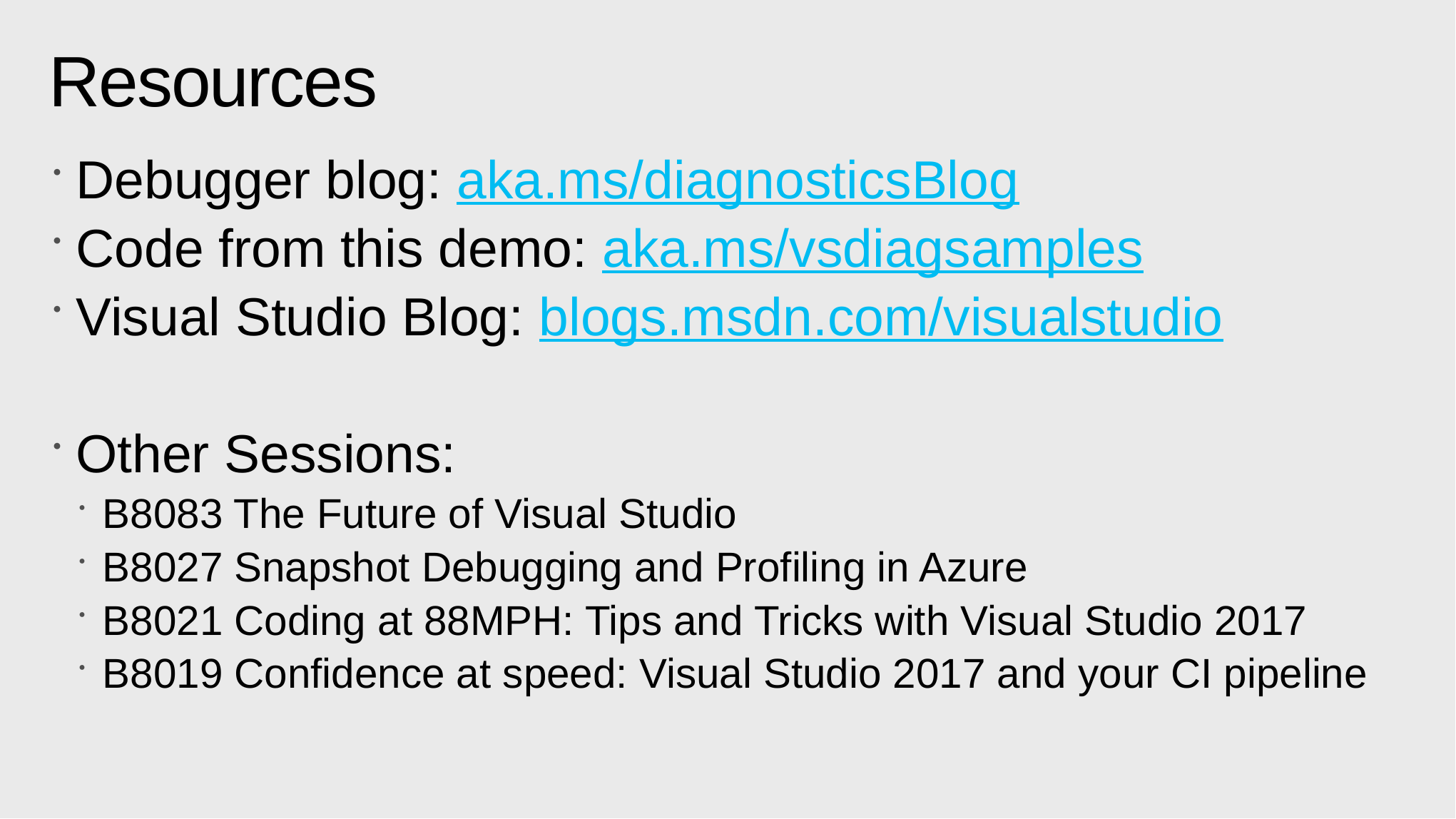

# Resources
Debugger blog: aka.ms/diagnosticsBlog
Code from this demo: aka.ms/vsdiagsamples
Visual Studio Blog: blogs.msdn.com/visualstudio

Other Sessions:
B8083 The Future of Visual Studio
B8027 Snapshot Debugging and Profiling in Azure
B8021 Coding at 88MPH: Tips and Tricks with Visual Studio 2017
B8019 Confidence at speed: Visual Studio 2017 and your CI pipeline